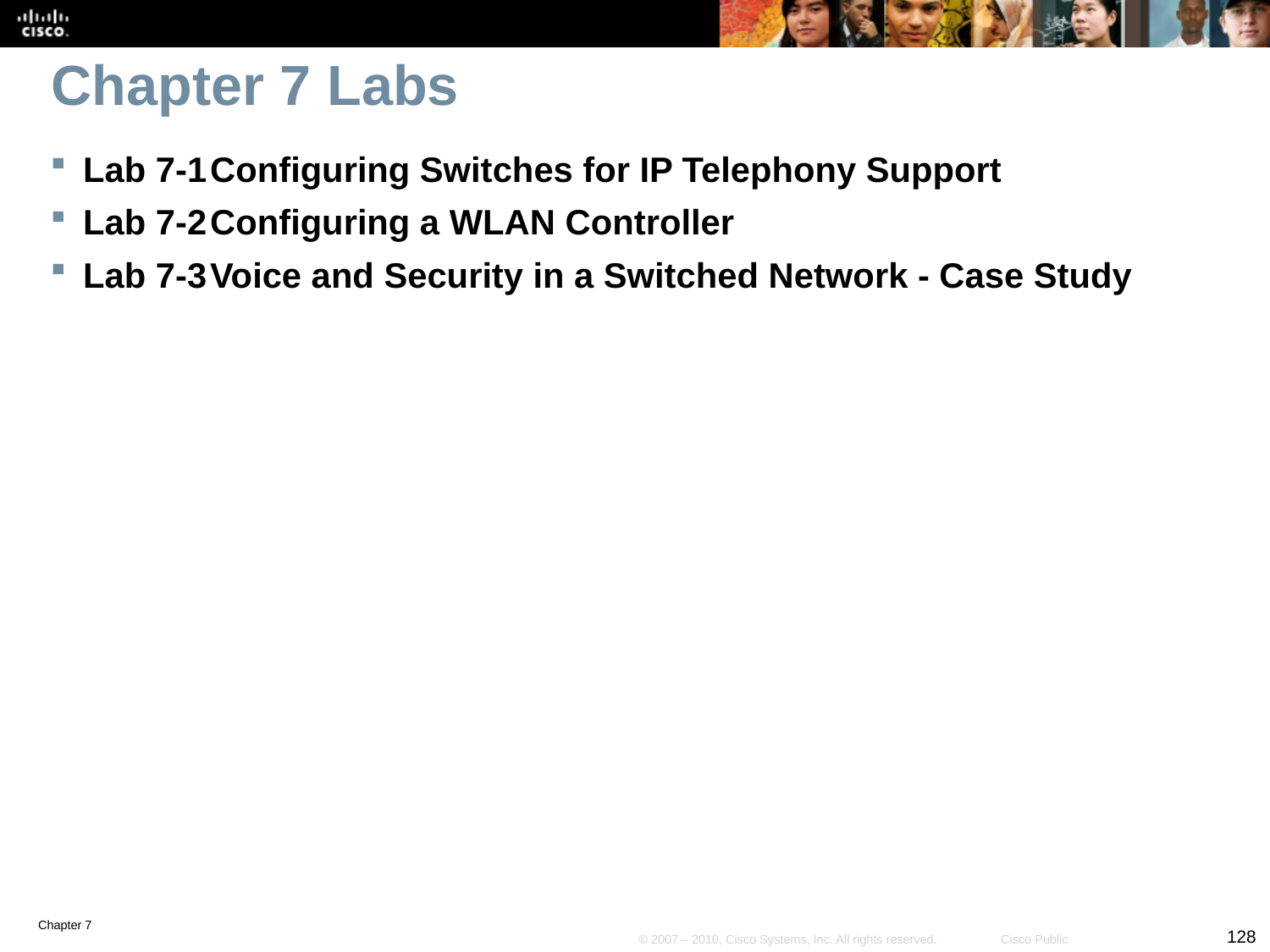

# Chapter 7 Labs
Lab 7-1	Configuring Switches for IP Telephony Support
Lab 7-2	Configuring a WLAN Controller
Lab 7-3	Voice and Security in a Switched Network - Case Study